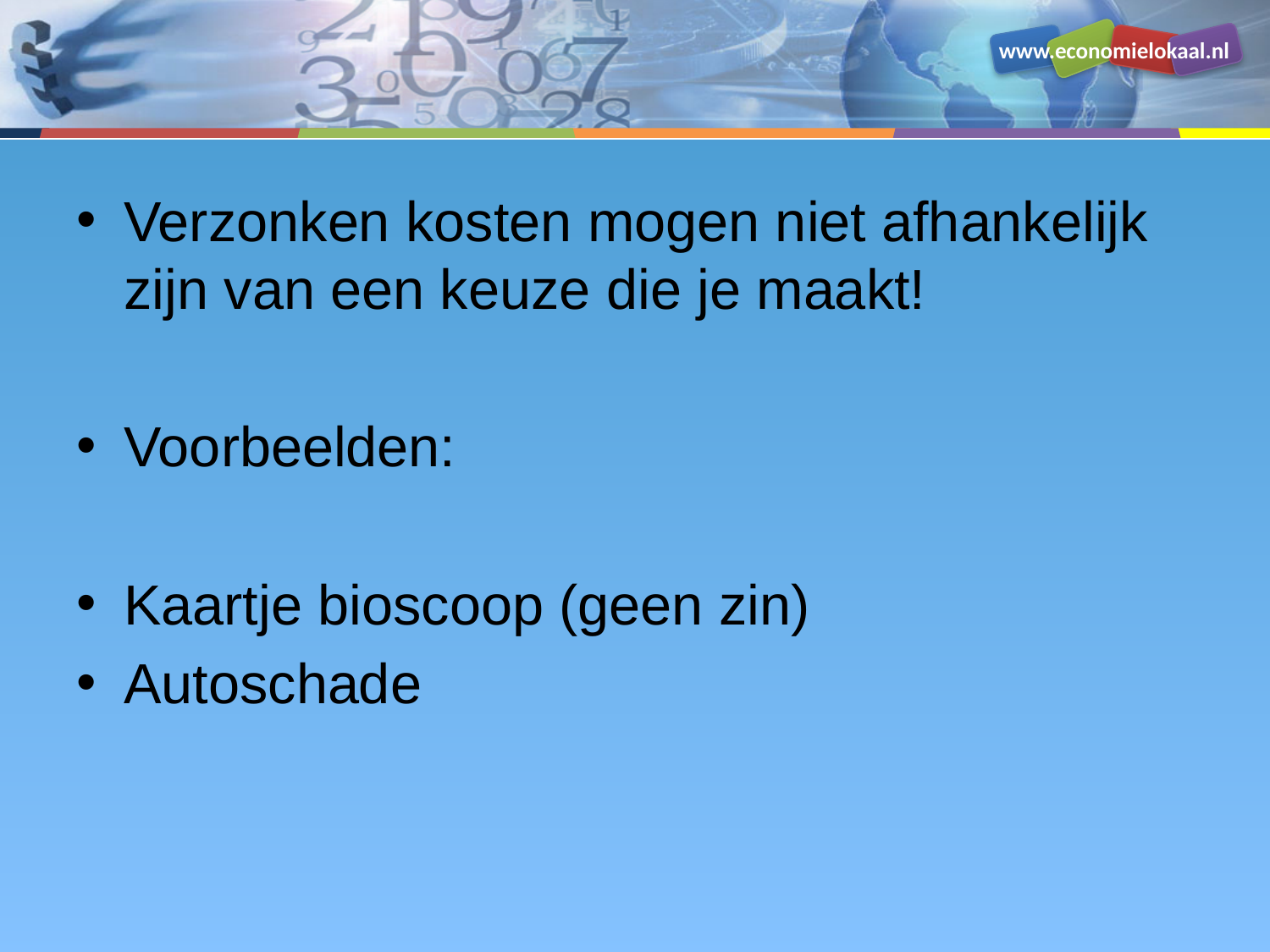

#
Verzonken kosten mogen niet afhankelijk zijn van een keuze die je maakt!

Voorbeelden:

Kaartje bioscoop (geen zin)
Autoschade